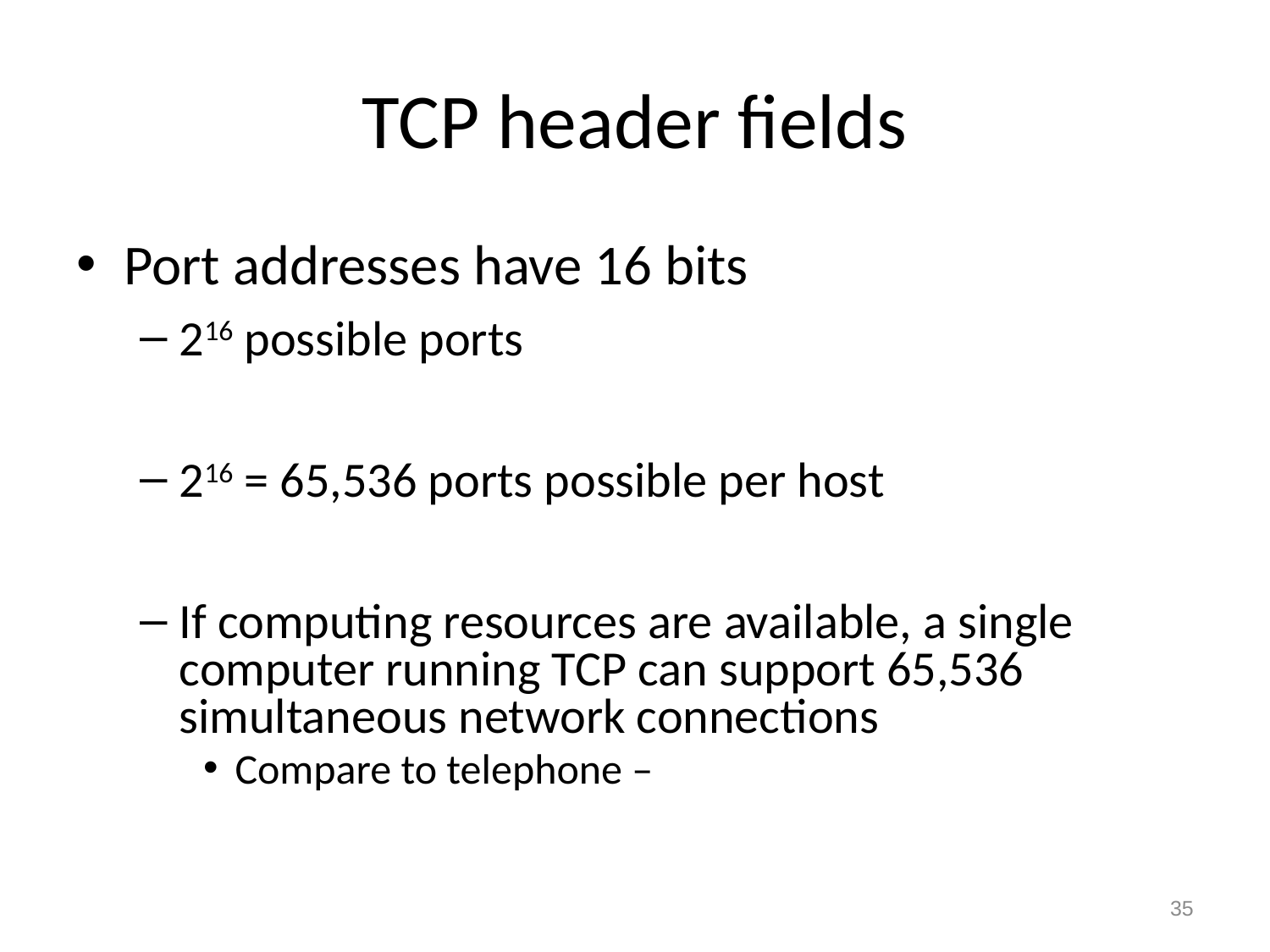

# TCP header fields
Port addresses have 16 bits
216 possible ports

216 = 65,536 ports possible per host

If computing resources are available, a single computer running TCP can support 65,536 simultaneous network connections
Compare to telephone –
35